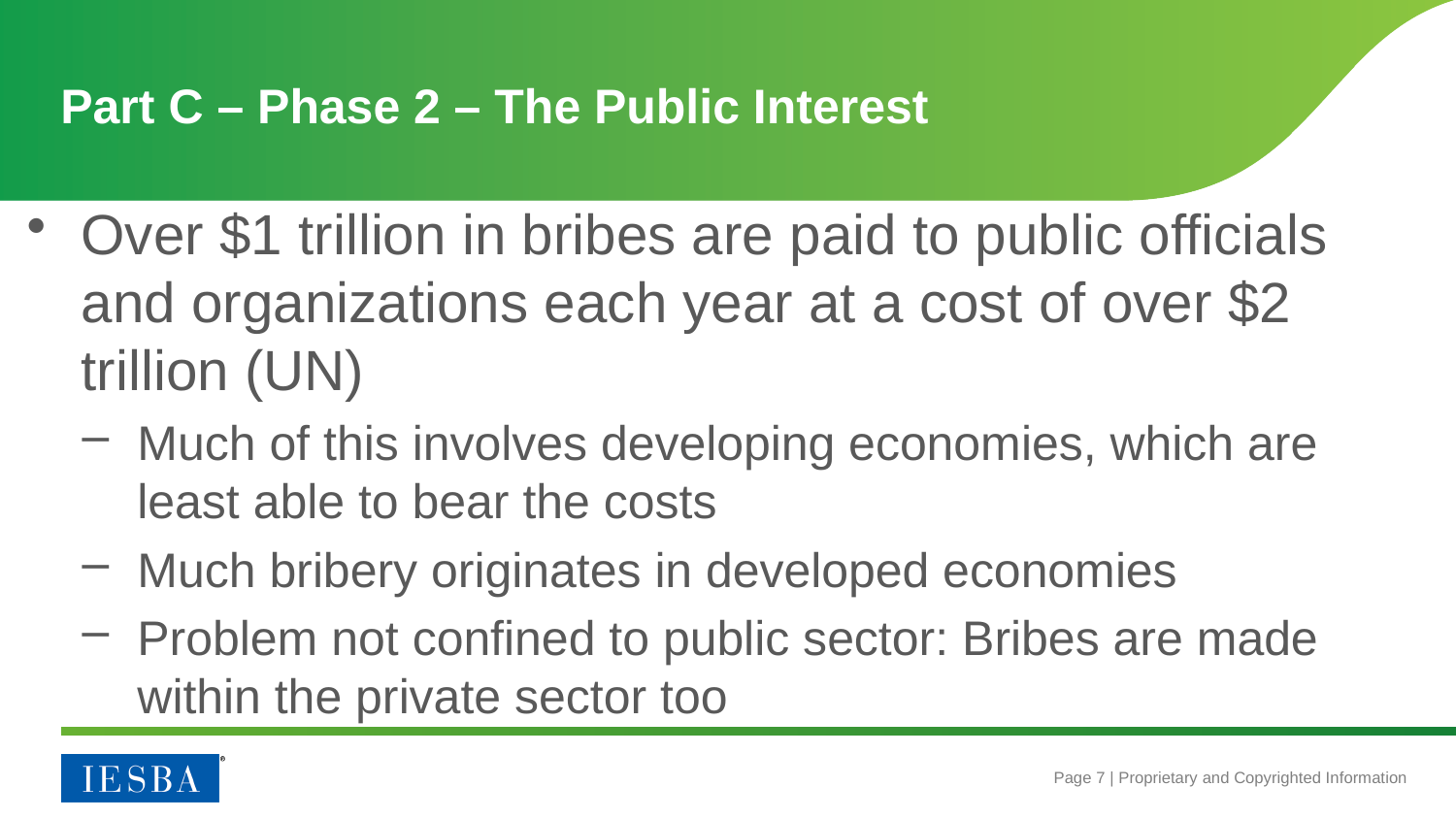

# Part C – Phase 2 – The Public Interest
Over $1 trillion in bribes are paid to public officials and organizations each year at a cost of over $2 trillion (UN)
Much of this involves developing economies, which are least able to bear the costs
Much bribery originates in developed economies
Problem not confined to public sector: Bribes are made within the private sector too